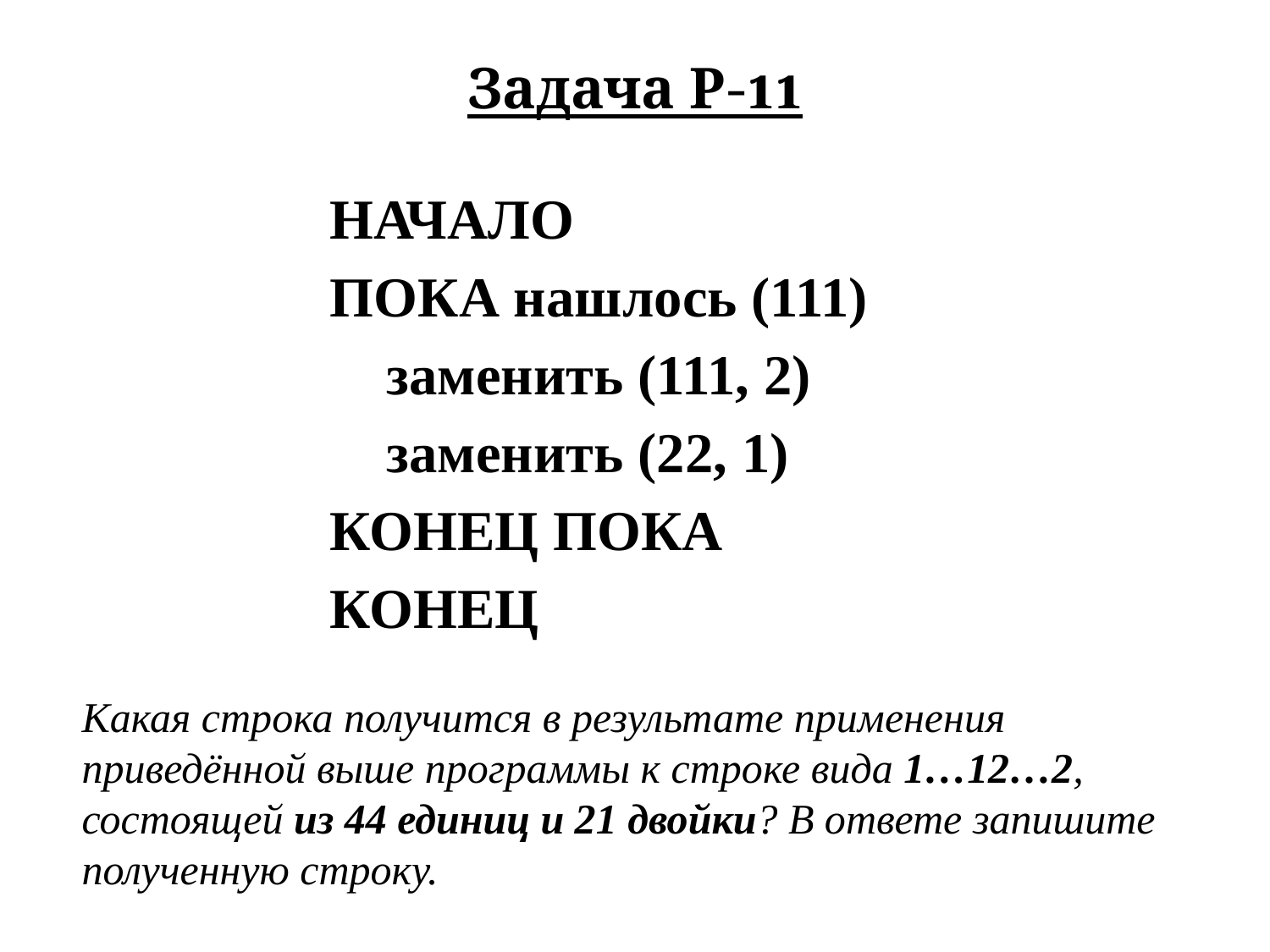

Задача Р-11
НАЧАЛО
ПОКА нашлось (111)
    заменить (111, 2)
    заменить (22, 1)
КОНЕЦ ПОКА
КОНЕЦ
Какая строка получится в результате применения приведённой выше программы к строке вида 1…12…2, состоящей из 44 единиц и 21 двойки? В ответе запишите полученную строку.